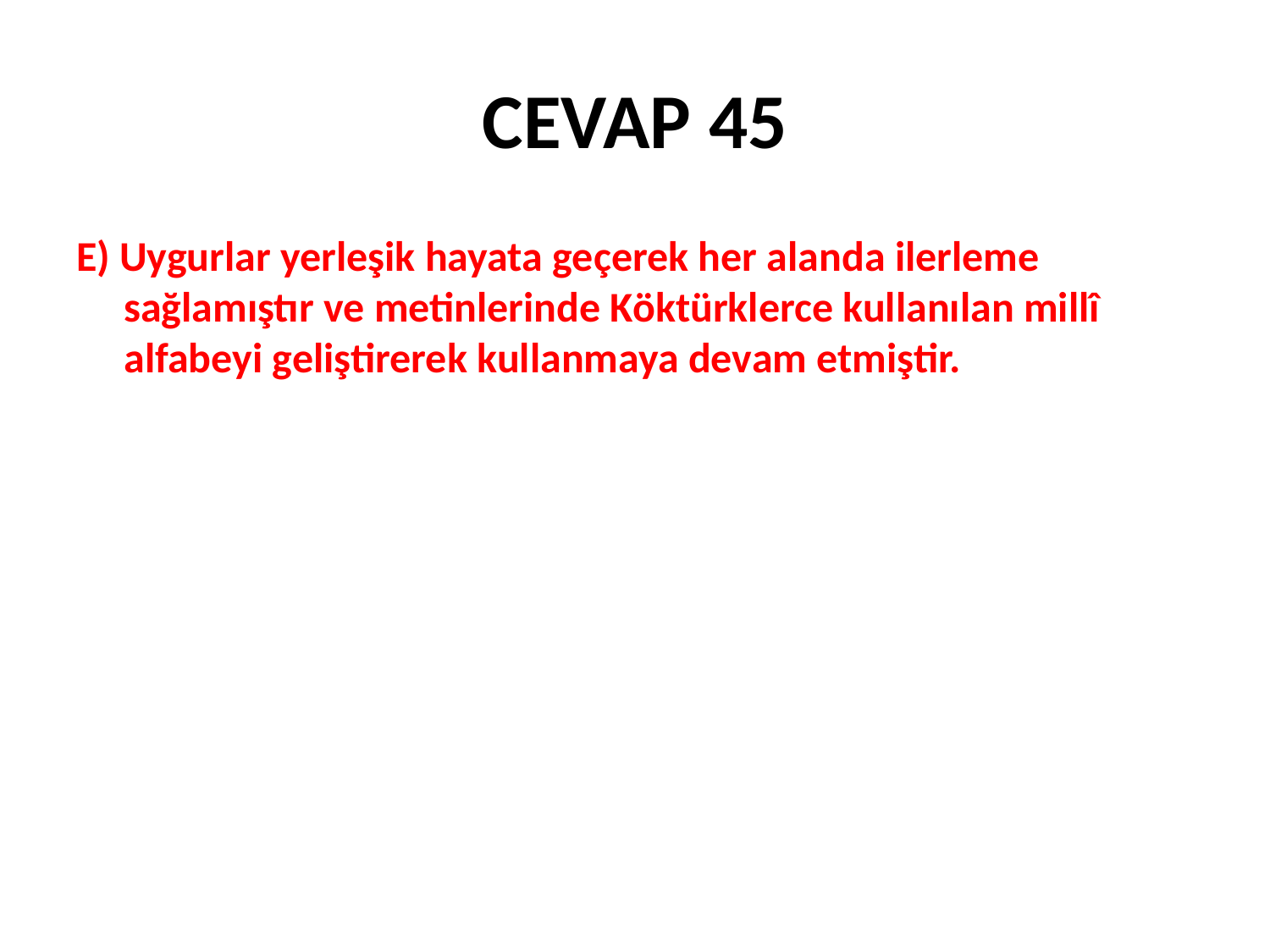

# CEVAP 45
E) Uygurlar yerleşik hayata geçerek her alanda ilerleme sağlamıştır ve metinlerinde Köktürklerce kullanılan millî alfabeyi geliştirerek kullanmaya devam etmiştir.